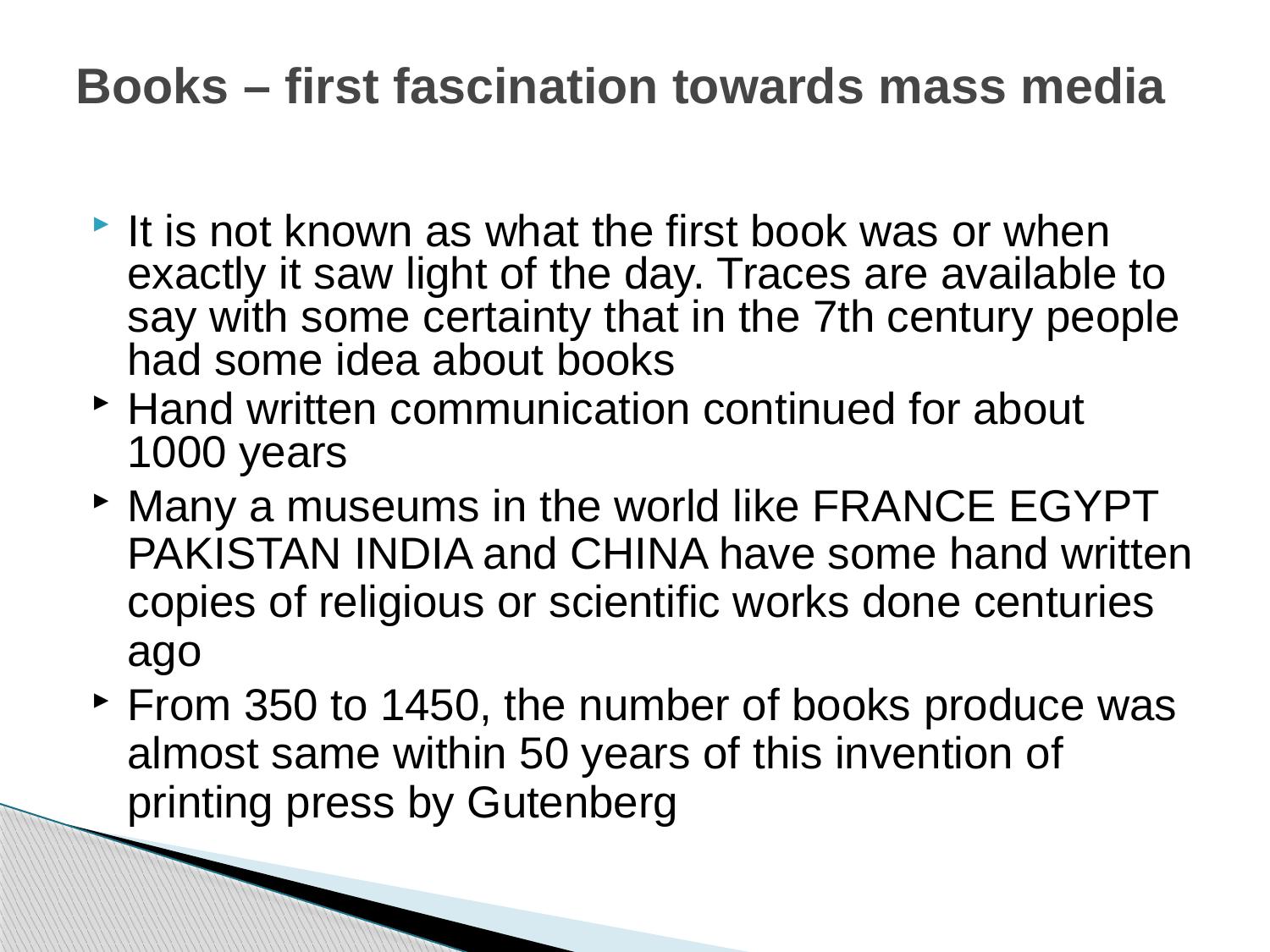

# Books – first fascination towards mass media
It is not known as what the first book was or when exactly it saw light of the day. Traces are available to say with some certainty that in the 7th century people had some idea about books
Hand written communication continued for about 1000 years
Many a museums in the world like FRANCE EGYPT PAKISTAN INDIA and CHINA have some hand written copies of religious or scientific works done centuries ago
From 350 to 1450, the number of books produce was almost same within 50 years of this invention of printing press by Gutenberg